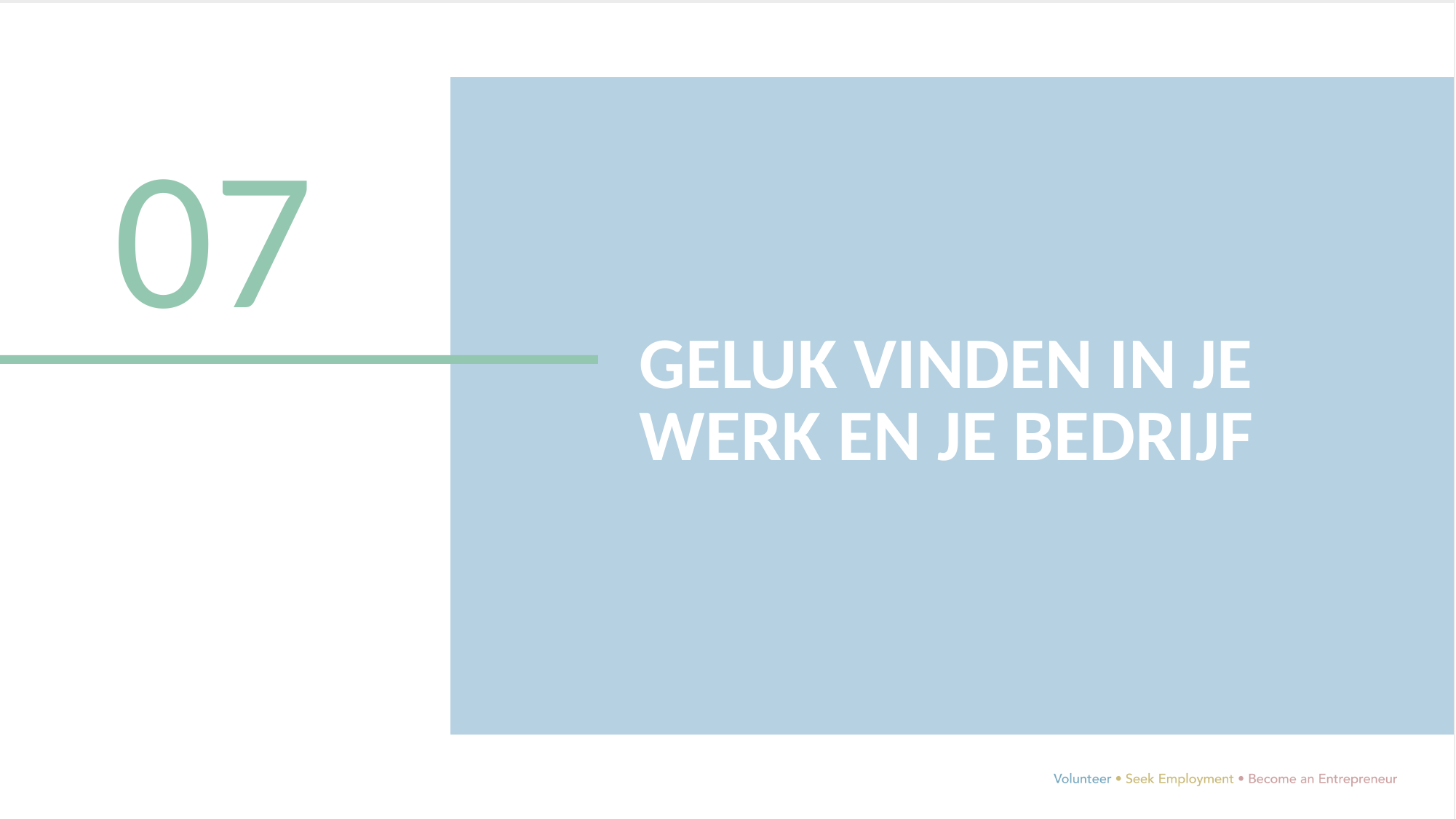

07
GELUK VINDEN IN JE WERK EN JE BEDRIJF